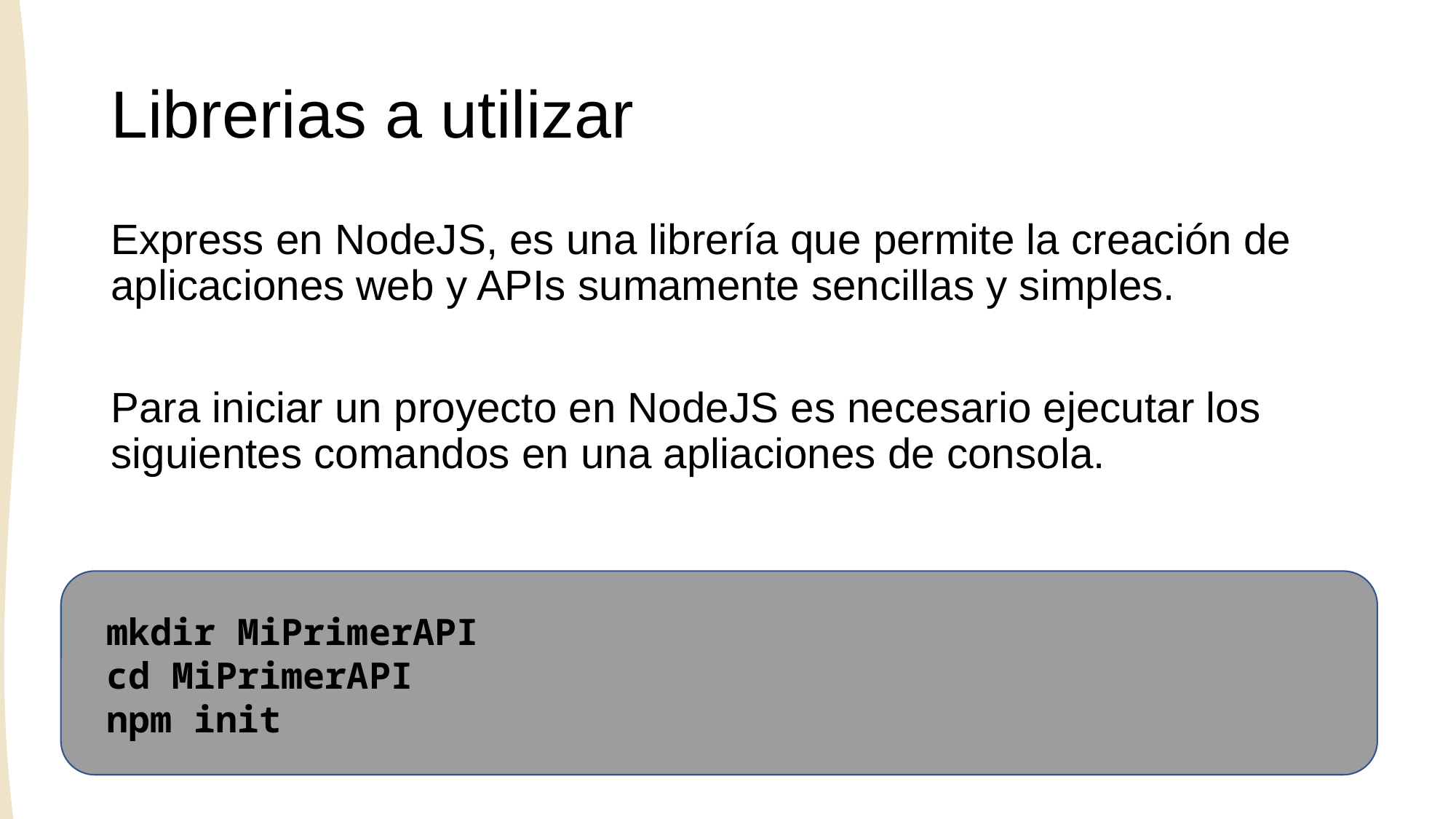

# Librerias a utilizar
Express en NodeJS, es una librería que permite la creación de aplicaciones web y APIs sumamente sencillas y simples.

Para iniciar un proyecto en NodeJS es necesario ejecutar los siguientes comandos en una apliaciones de consola.

mkdir MiPrimerAPI
cd MiPrimerAPI
npm init